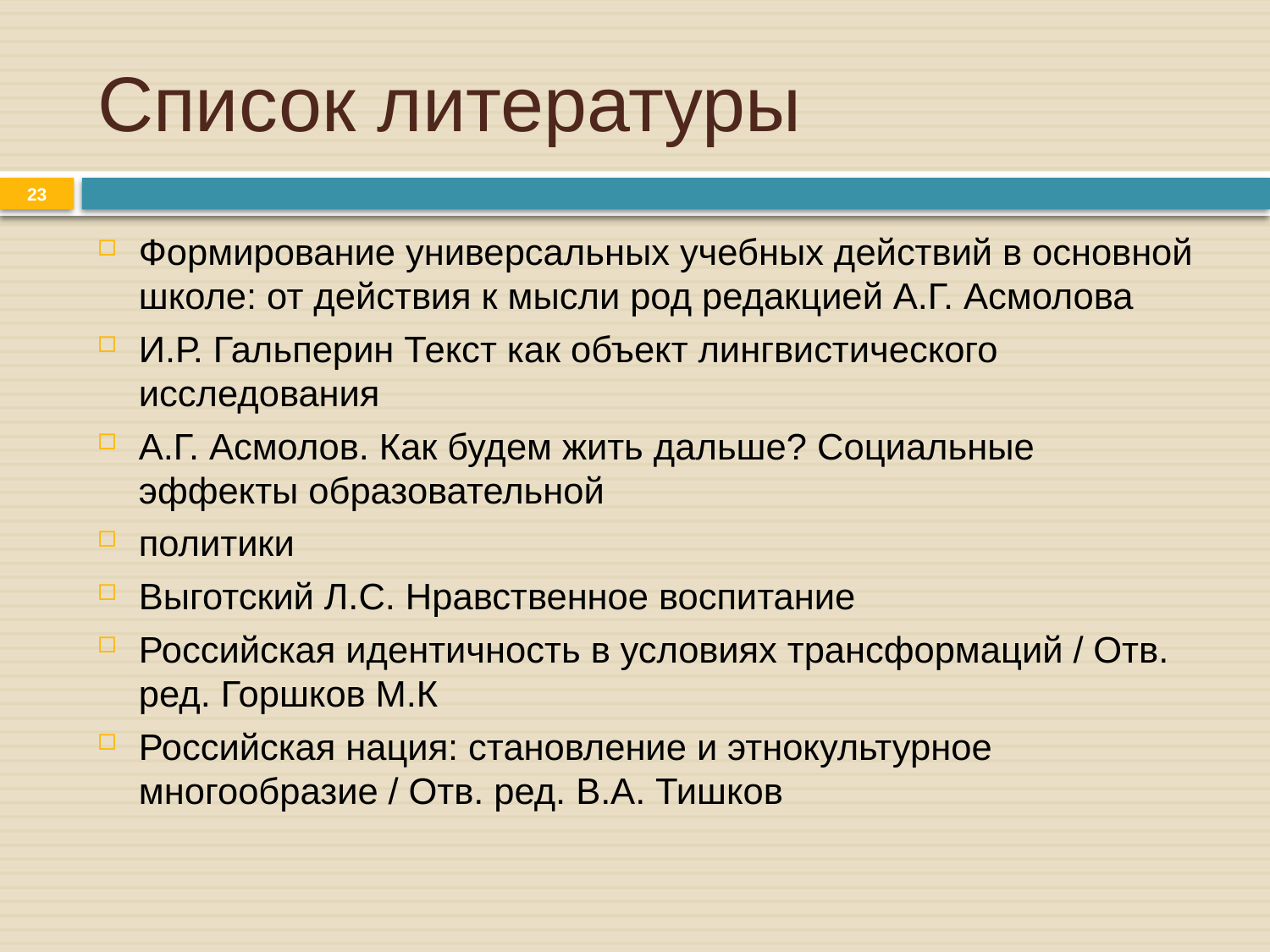

# Список литературы
23
Формирование универсальных учебных действий в основной школе: от действия к мысли род редакцией А.Г. Асмолова
И.Р. Гальперин Текст как объект лингвистического исследования
А.Г. Асмолов. Как будем жить дальше? Социальные эффекты образовательной
политики
Выготский Л.С. Нравственное воспитание
Российская идентичность в условиях трансформаций / Отв. ред. Горшков М.К
Российская нация: становление и этнокультурное многообразие / Отв. ред. В.А. Тишков